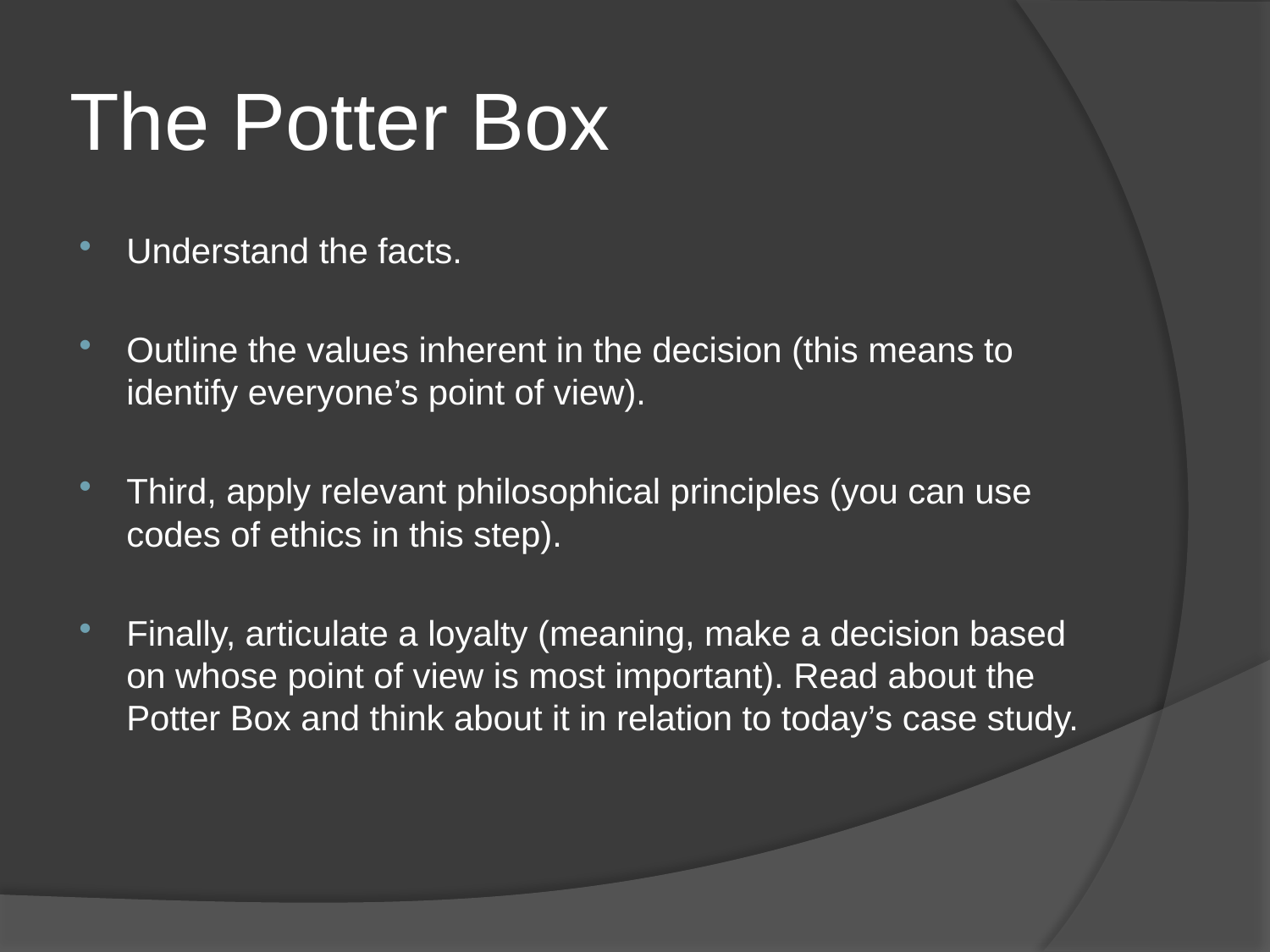

# The Potter Box
Understand the facts.

Outline the values inherent in the decision (this means to identify everyone’s point of view).

Third, apply relevant philosophical principles (you can use codes of ethics in this step).

Finally, articulate a loyalty (meaning, make a decision based on whose point of view is most important). Read about the Potter Box and think about it in relation to today’s case study.